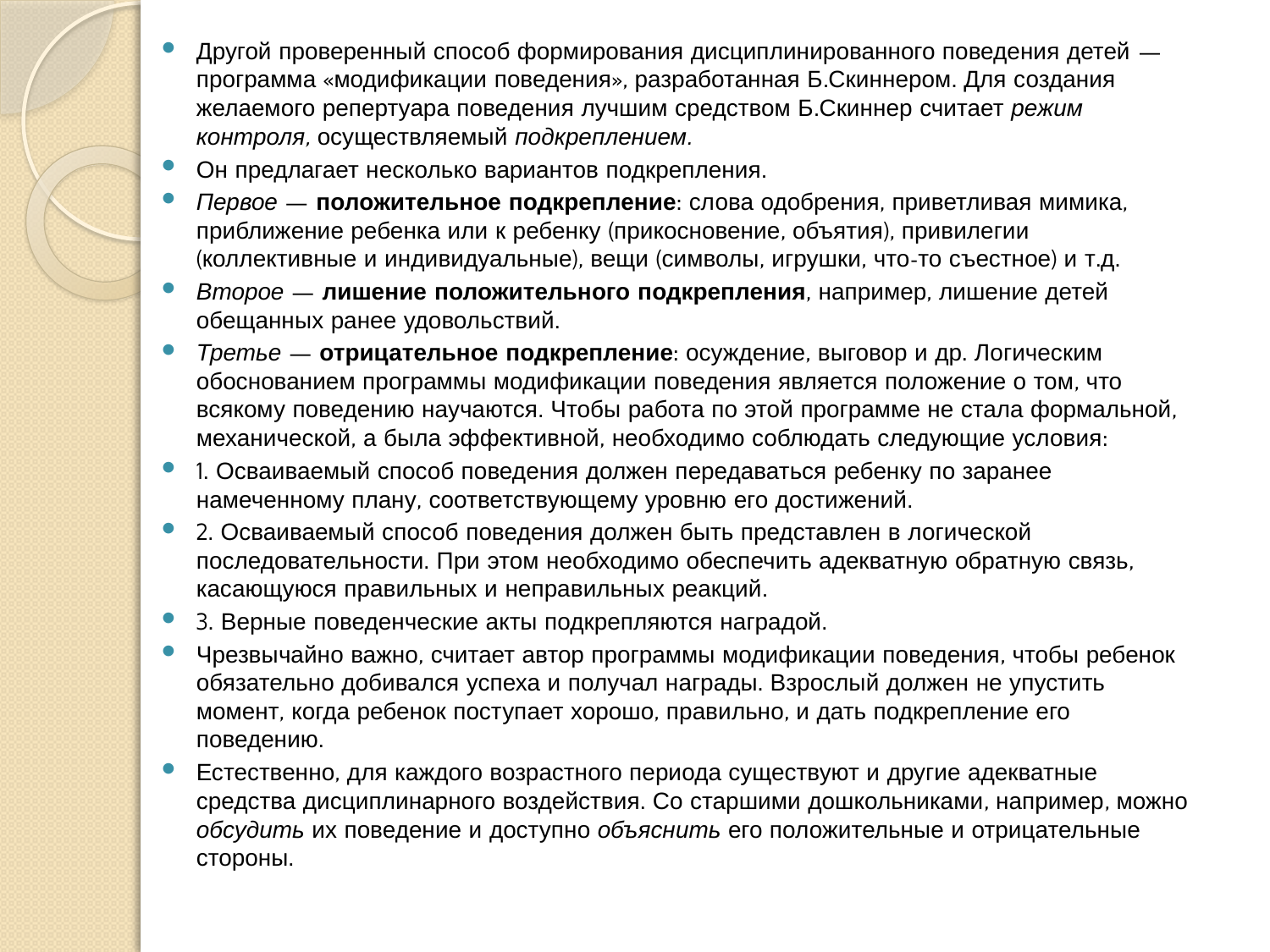

Другой проверенный способ формирования дисциплинированного поведения детей — программа «модификации поведения», разработанная Б.Скиннером. Для создания желаемого репертуара поведения лучшим средством Б.Скиннер считает режим контроля, осуществляемый подкреплением.
Он предлагает несколько вариантов подкрепления.
Первое — положительное подкрепление: слова одобрения, приветливая мимика, приближение ребенка или к ребенку (прикосновение, объятия), привилегии (коллективные и индивидуаль­ные), вещи (символы, игрушки, что-то съестное) и т.д.
Второе — лишение положительного подкрепления, например, лишение детей обещанных ранее удовольствий.
Третье — отрицательное подкрепление: осуждение, выговор и др. Логическим обоснованием программы модификации поведения является положение о том, что всякому поведению научаются. Чтобы работа по этой программе не стала формальной, механической, а была эффективной, необходимо соблюдать следующие условия:
1. Осваиваемый способ поведения должен передаваться ребенку по заранее намеченному плану, соответствующему уровню его достижений.
2. Осваиваемый способ поведения должен быть представлен в логической последовательности. При этом необходимо обеспечить адекватную обратную связь, касающуюся правильных и неправильных реакций.
3. Верные поведенческие акты подкрепляются наградой.
Чрезвычайно важно, считает автор программы модификации поведения, чтобы ребенок обязательно добивался успеха и получал награды. Взрослый должен не упустить момент, когда ребенок поступает хорошо, правильно, и дать подкрепление его поведению.
Естественно, для каждого возрастного периода существуют и другие адекватные средства дисциплинарного воздействия. Со старшими дошкольниками, например, можно обсудить их поведение и доступно объяснить его положительные и отрицательные стороны.